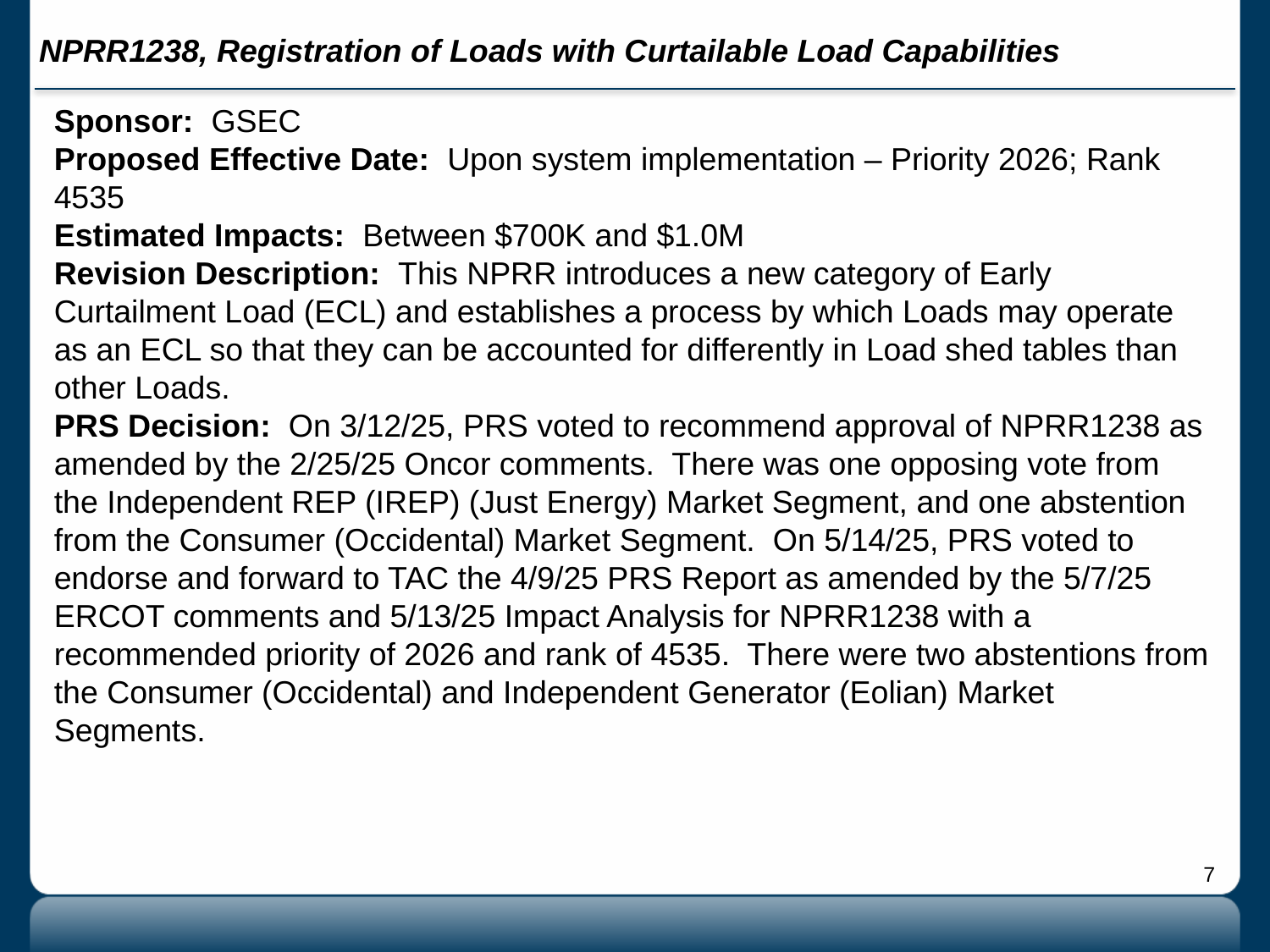

# NPRR1238, Registration of Loads with Curtailable Load Capabilities
Sponsor:  GSEC
Proposed Effective Date:  Upon system implementation – Priority 2026; Rank 4535
Estimated Impacts:  Between $700K and $1.0M
Revision Description:  This NPRR introduces a new category of Early Curtailment Load (ECL) and establishes a process by which Loads may operate as an ECL so that they can be accounted for differently in Load shed tables than other Loads.
PRS Decision:  On 3/12/25, PRS voted to recommend approval of NPRR1238 as amended by the 2/25/25 Oncor comments.  There was one opposing vote from the Independent REP (IREP) (Just Energy) Market Segment, and one abstention from the Consumer (Occidental) Market Segment.  On 5/14/25, PRS voted to endorse and forward to TAC the 4/9/25 PRS Report as amended by the 5/7/25 ERCOT comments and 5/13/25 Impact Analysis for NPRR1238 with a recommended priority of 2026 and rank of 4535.  There were two abstentions from the Consumer (Occidental) and Independent Generator (Eolian) Market Segments.